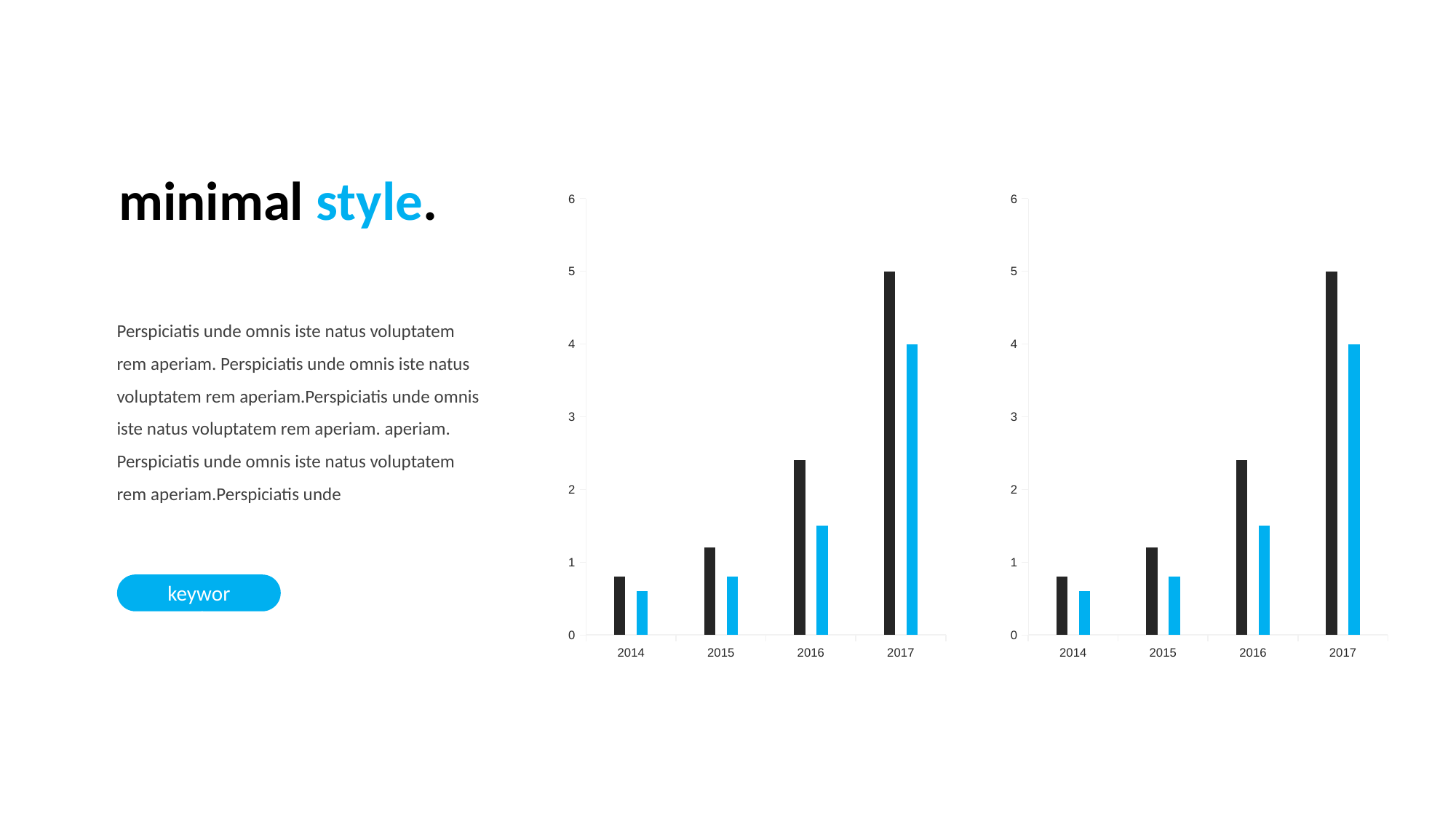

minimal style.

### Chart

| Category | Series 1 | Series 2 |
|---|---|---|
| 2014 | 0.8 | 0.6 |
| 2015 | 1.2 | 0.8 |
| 2016 | 2.4 | 1.5 |
| 2017 | 5.0 | 4.0 |

### Chart

| Category | Series 1 | Series 2 |
|---|---|---|
| 2014 | 0.8 | 0.6 |
| 2015 | 1.2 | 0.8 |
| 2016 | 2.4 | 1.5 |
| 2017 | 5.0 | 4.0 |
Perspiciatis unde omnis iste natus voluptatem rem aperiam. Perspiciatis unde omnis iste natus voluptatem rem aperiam.Perspiciatis unde omnis iste natus voluptatem rem aperiam. aperiam. Perspiciatis unde omnis iste natus voluptatem rem aperiam.Perspiciatis unde
keyword